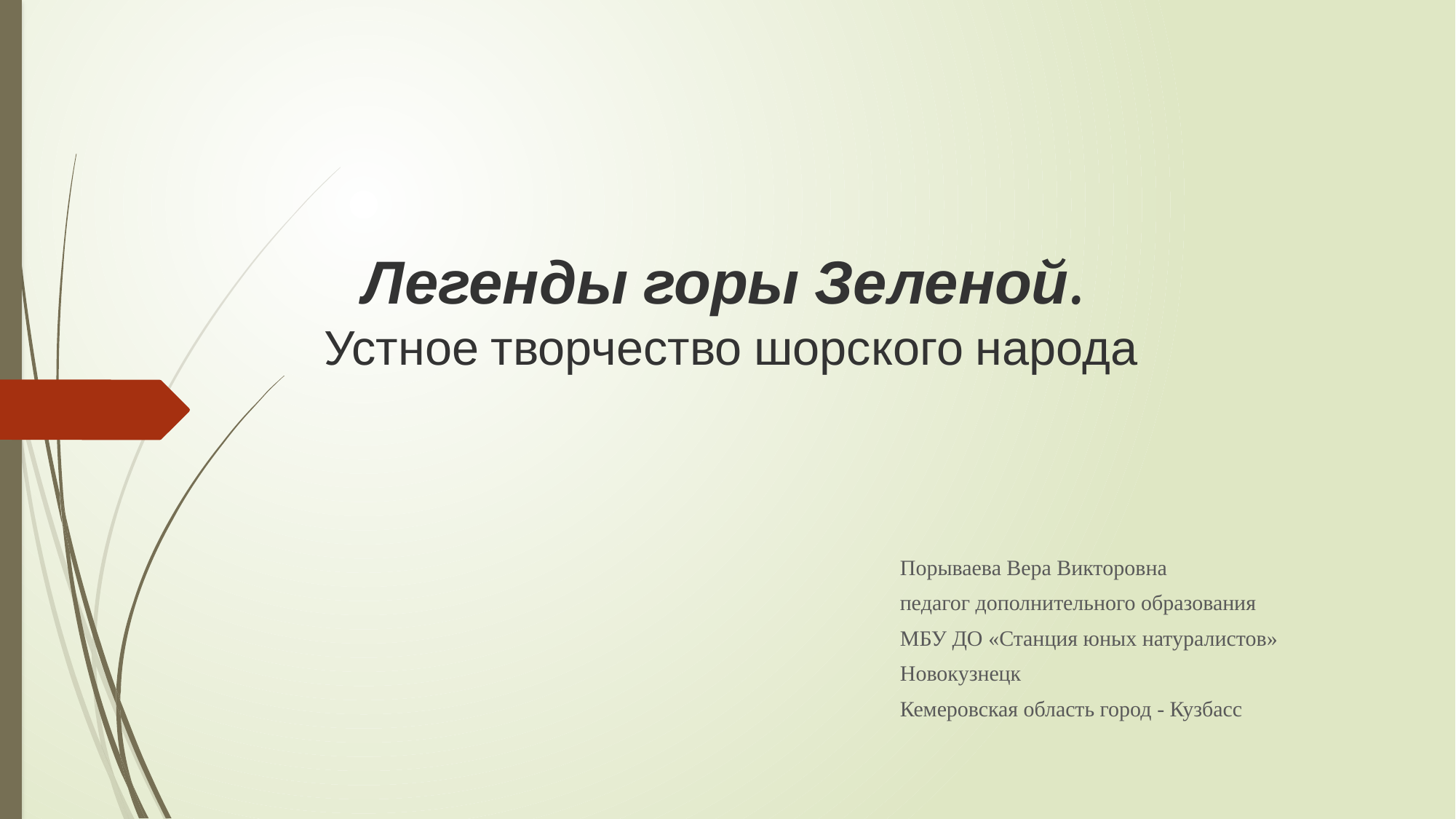

# Легенды горы Зеленой. Устное творчество шорского народа
Порываева Вера Викторовна
педагог дополнительного образования
МБУ ДО «Станция юных натуралистов»
Новокузнецк
Кемеровская область город - Кузбасс